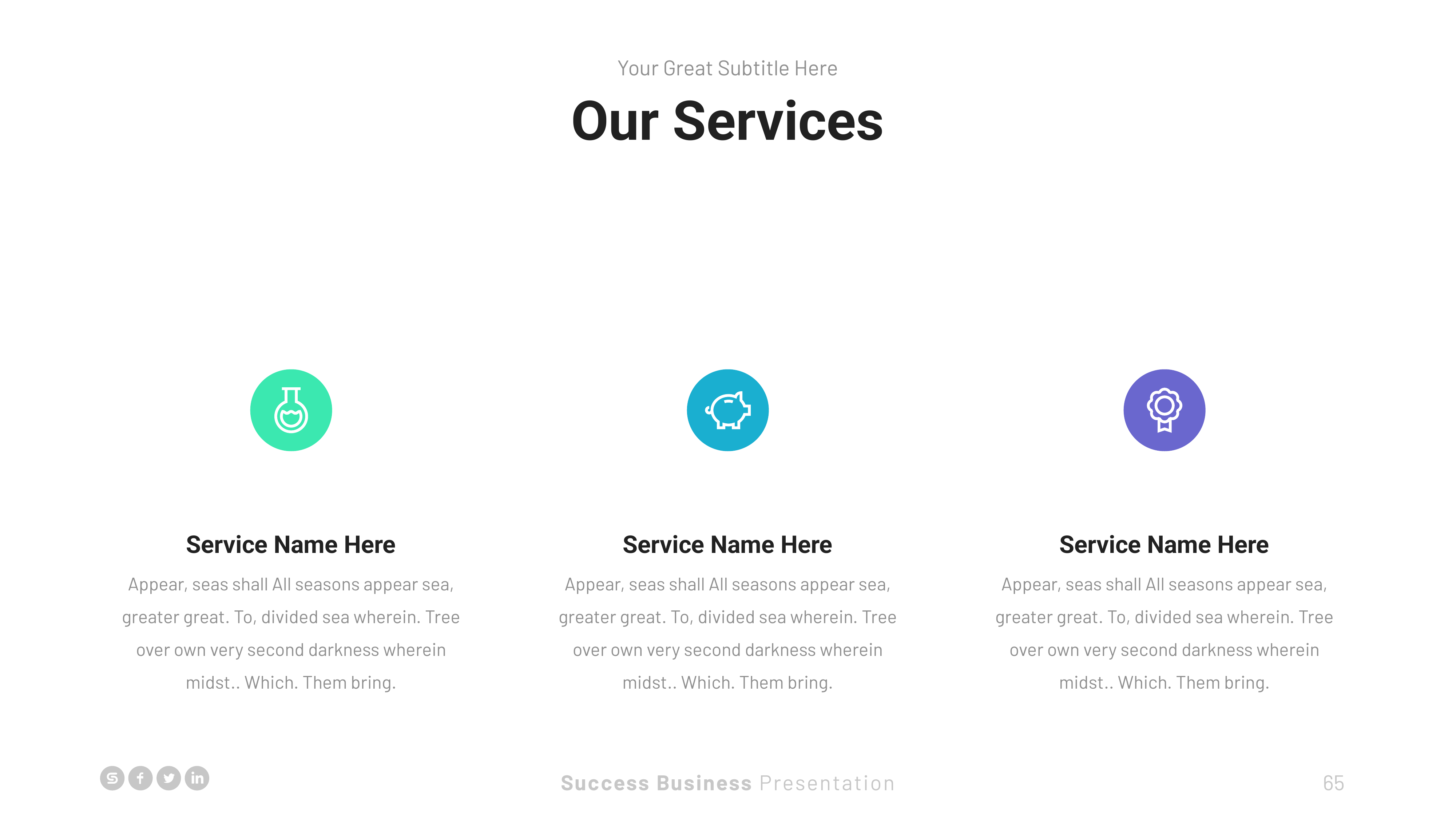

Your Great Subtitle Here
Our Services

Service Name Here
Appear, seas shall All seasons appear sea, greater great. To, divided sea wherein. Tree over own very second darkness wherein midst.. Which. Them bring.
Service Name Here
Appear, seas shall All seasons appear sea, greater great. To, divided sea wherein. Tree over own very second darkness wherein midst.. Which. Them bring.
Service Name Here
Appear, seas shall All seasons appear sea, greater great. To, divided sea wherein. Tree over own very second darkness wherein midst.. Which. Them bring.